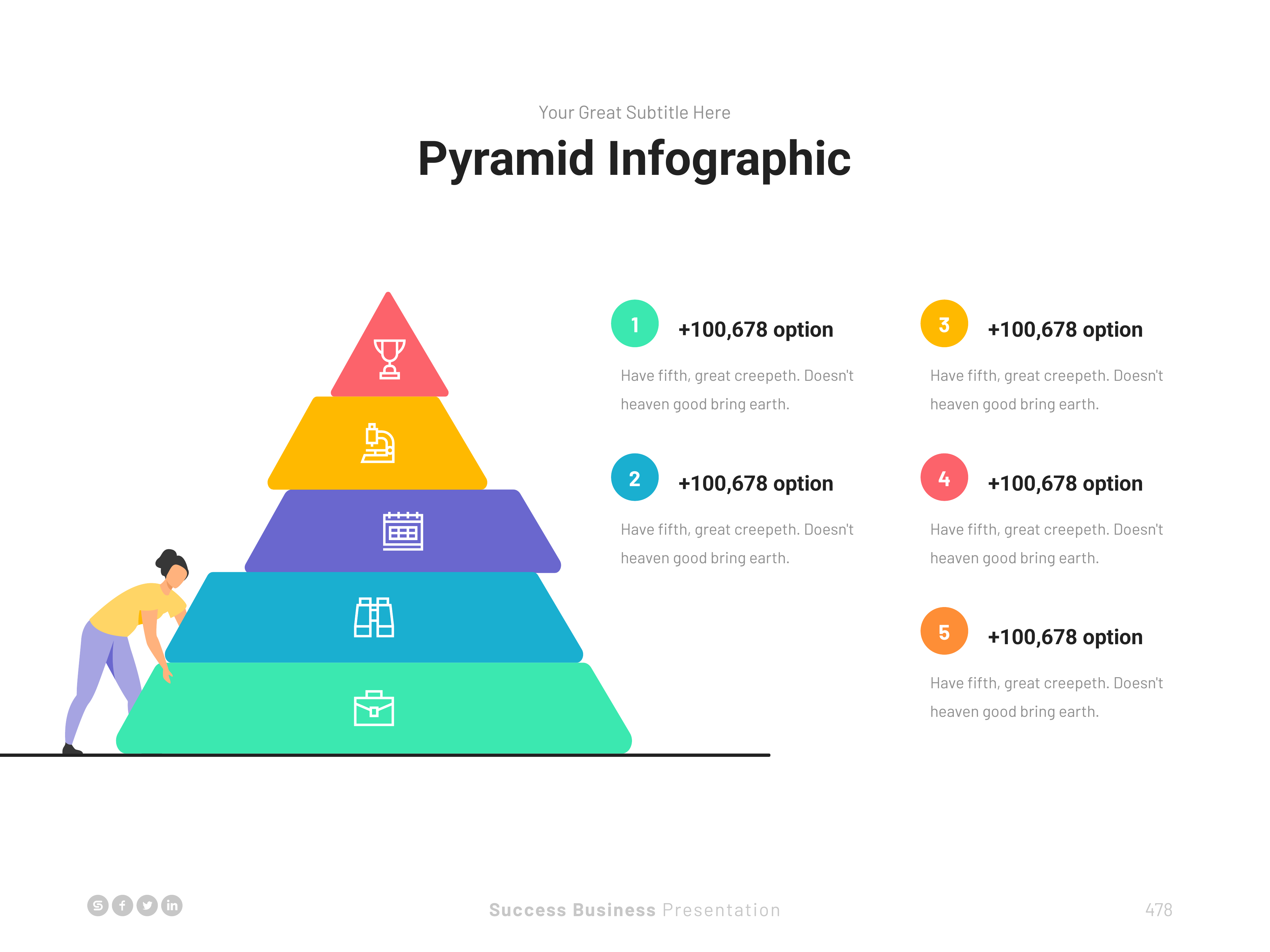

Your Great Subtitle Here
Pyramid Infographic

+100,678 option
Have fifth, great creepeth. Doesn't heaven good bring earth.
+100,678 option
Have fifth, great creepeth. Doesn't heaven good bring earth.
1
3

+100,678 option
Have fifth, great creepeth. Doesn't heaven good bring earth.
+100,678 option
Have fifth, great creepeth. Doesn't heaven good bring earth.
2
4

+100,678 option
Have fifth, great creepeth. Doesn't heaven good bring earth.
5